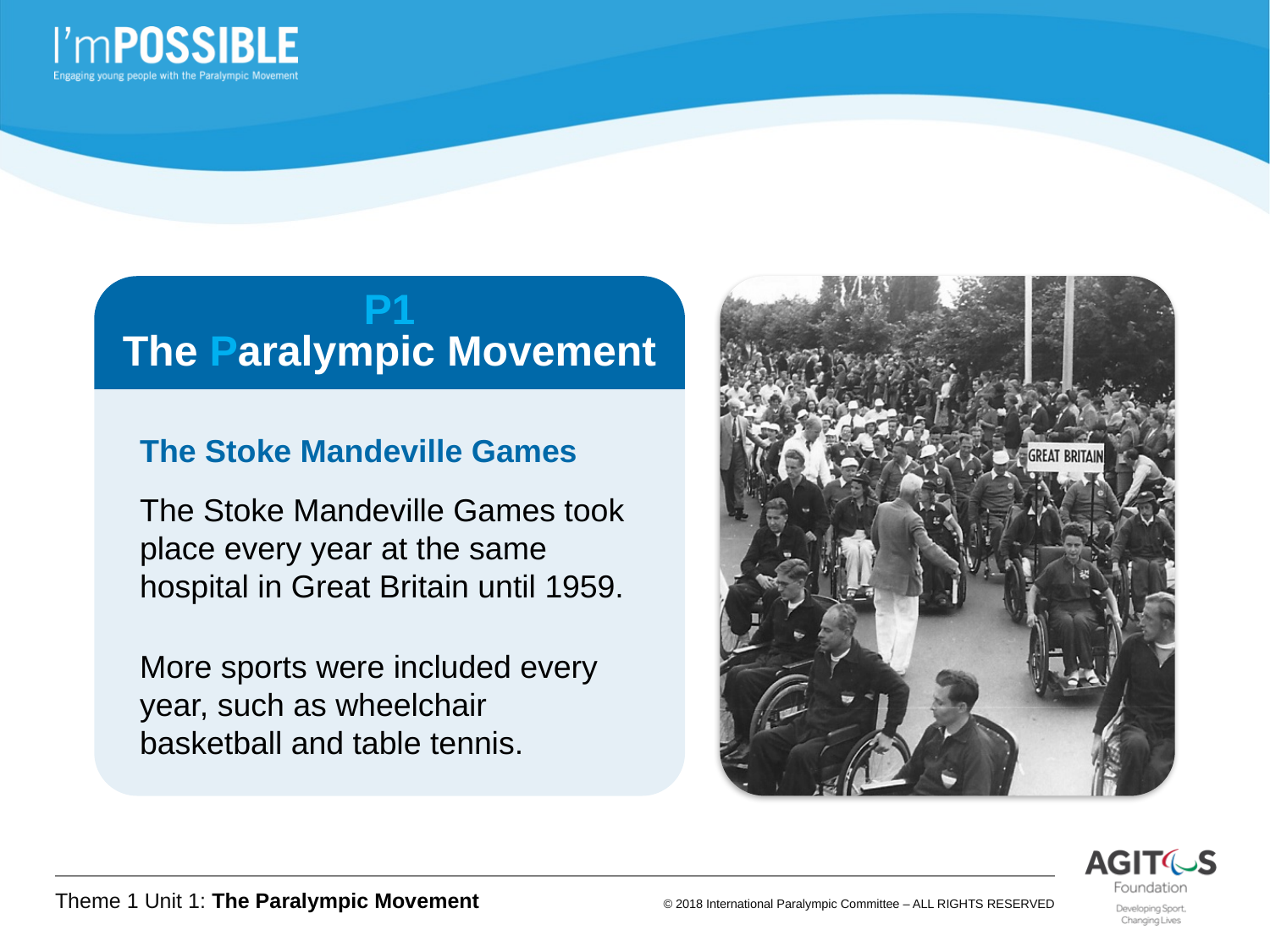

P1
The Paralympic Movement

The Stoke Mandeville Games
The Stoke Mandeville Games took place every year at the same hospital in Great Britain until 1959.
More sports were included every year, such as wheelchair basketball and table tennis.